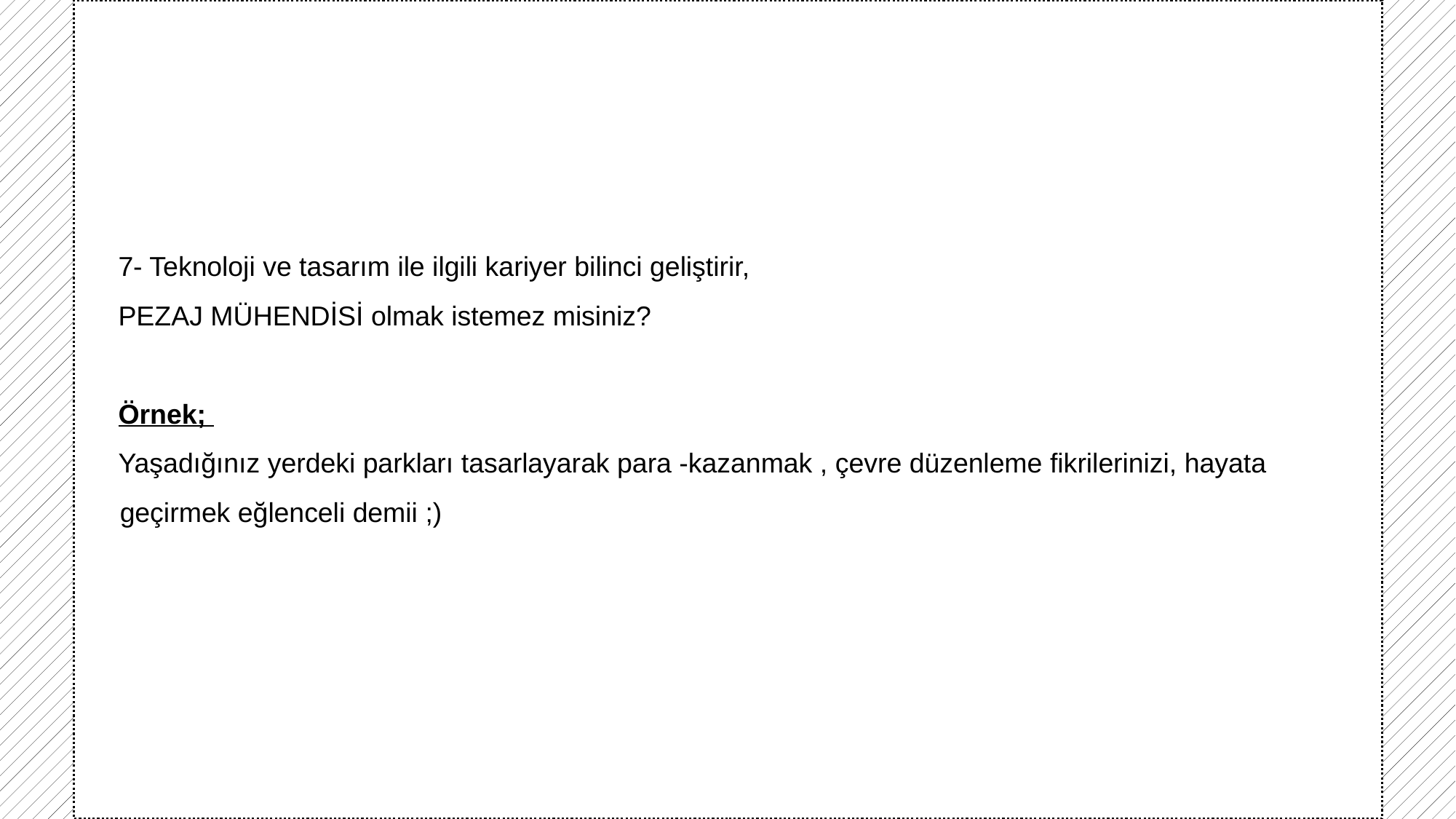

7- Teknoloji ve tasarım ile ilgili kariyer bilinci geliştirir,
PEZAJ MÜHENDİSİ olmak istemez misiniz?

Örnek;
Yaşadığınız yerdeki parkları tasarlayarak para -kazanmak , çevre düzenleme fikrilerinizi, hayata geçirmek eğlenceli demii ;)